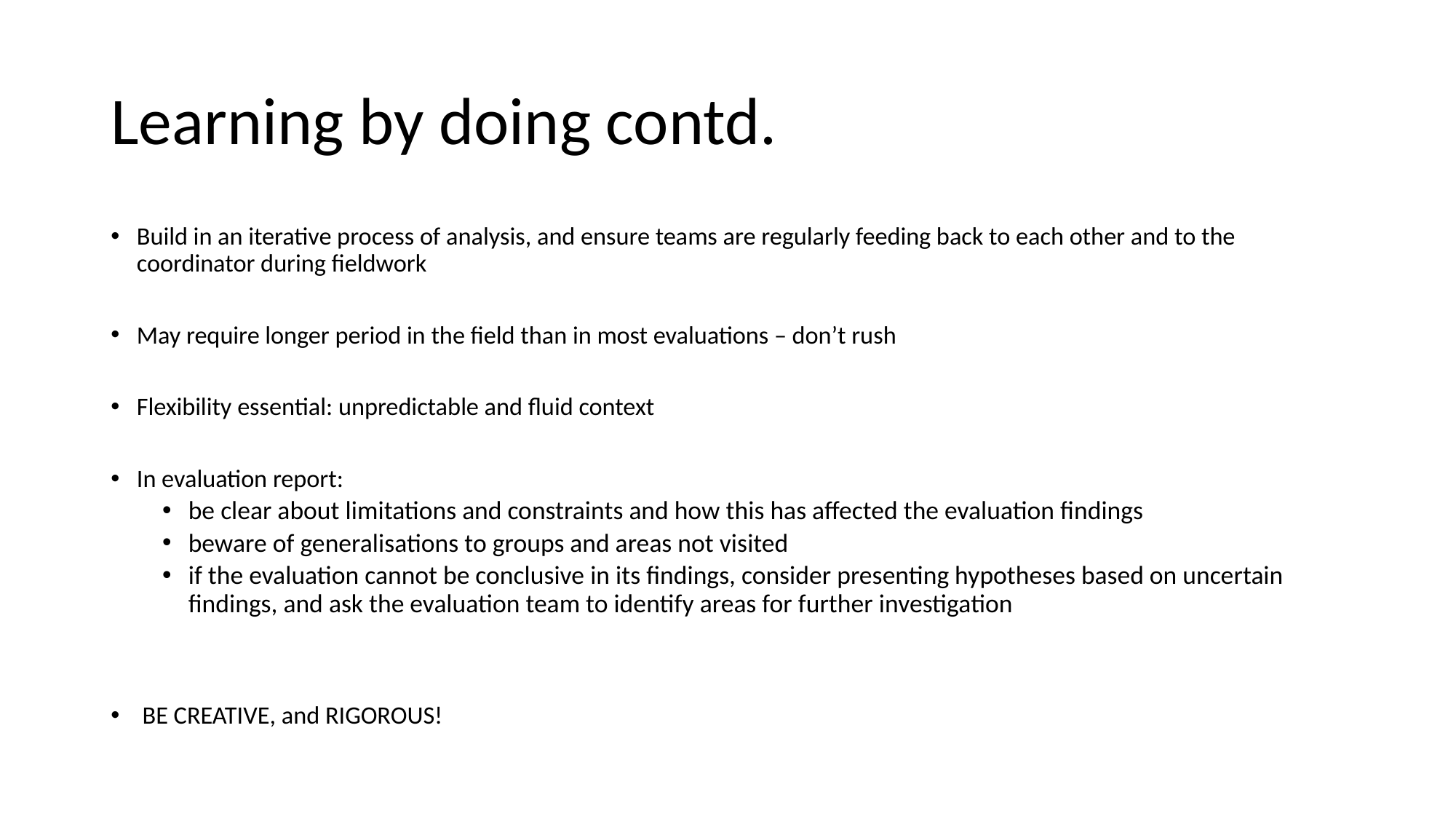

# Learning by doing contd.
Build in an iterative process of analysis, and ensure teams are regularly feeding back to each other and to the coordinator during fieldwork

May require longer period in the field than in most evaluations – don’t rush

Flexibility essential: unpredictable and fluid context

In evaluation report:
be clear about limitations and constraints and how this has affected the evaluation findings
beware of generalisations to groups and areas not visited
if the evaluation cannot be conclusive in its findings, consider presenting hypotheses based on uncertain findings, and ask the evaluation team to identify areas for further investigation

 BE CREATIVE, and RIGOROUS!